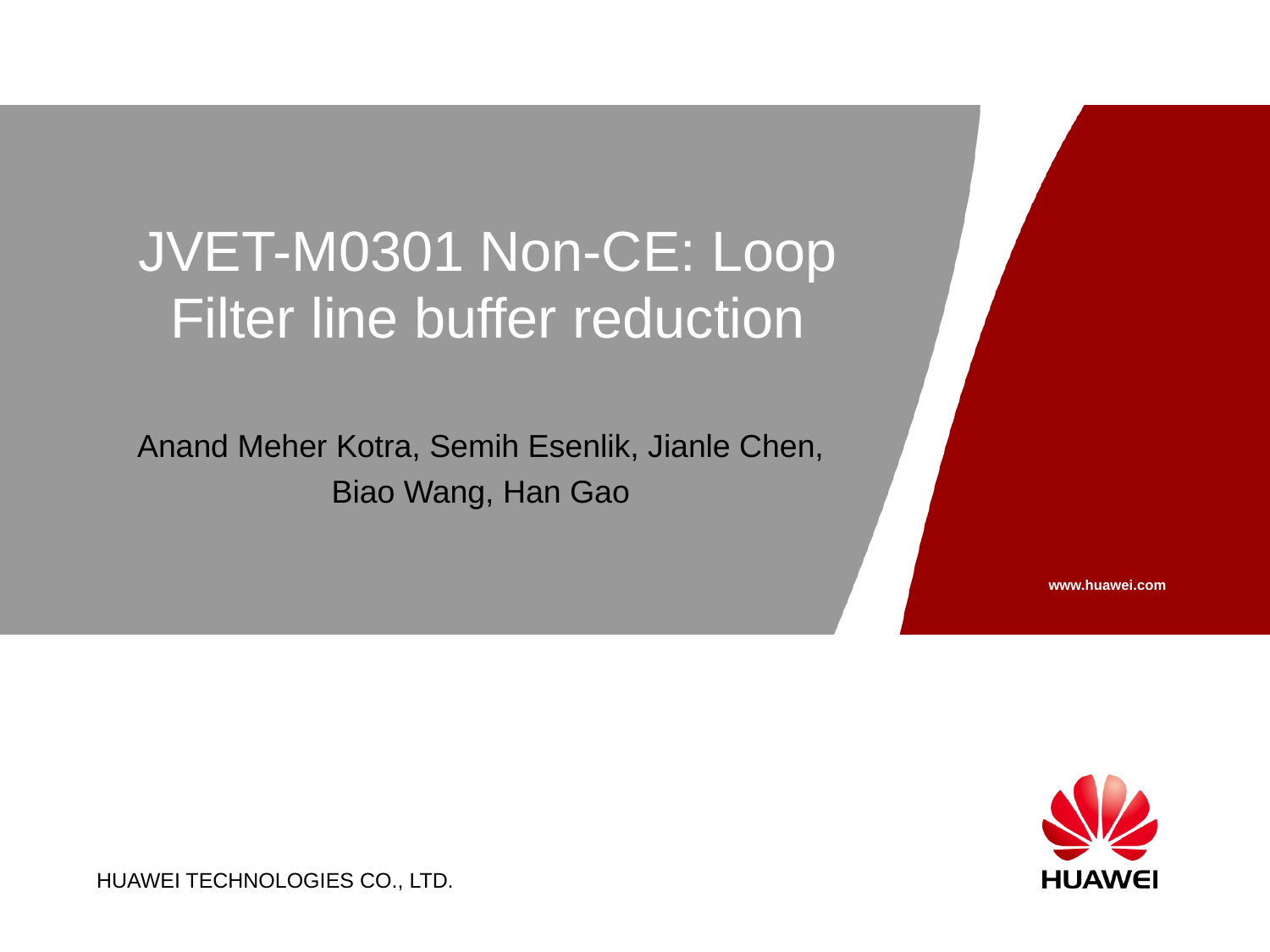

# JVET-M0301 Non-CE: Loop Filter line buffer reduction
Anand Meher Kotra, Semih Esenlik, Jianle Chen, Biao Wang, Han Gao